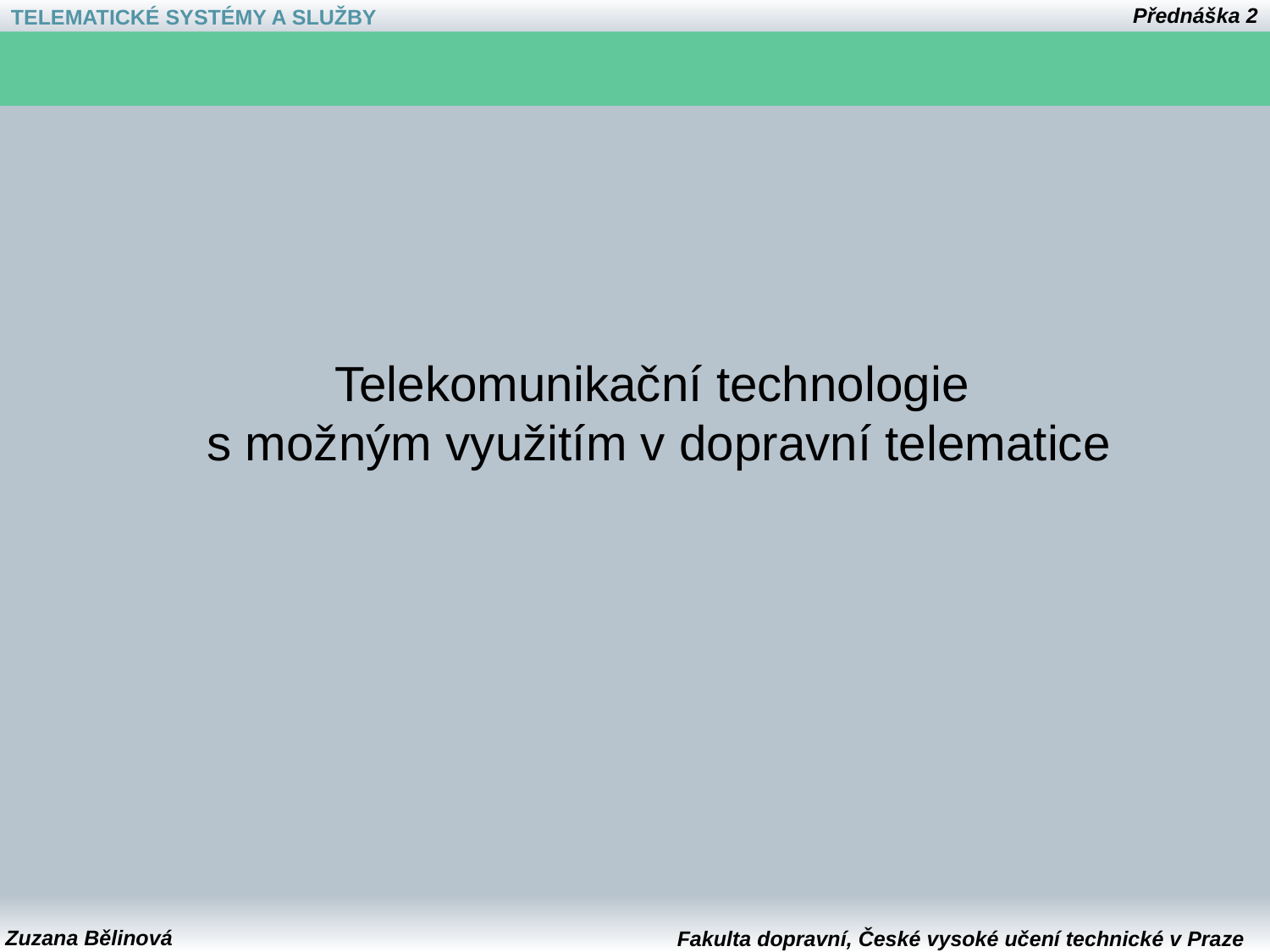

#
	Telekomunikační technologie
s možným využitím v dopravní telematice